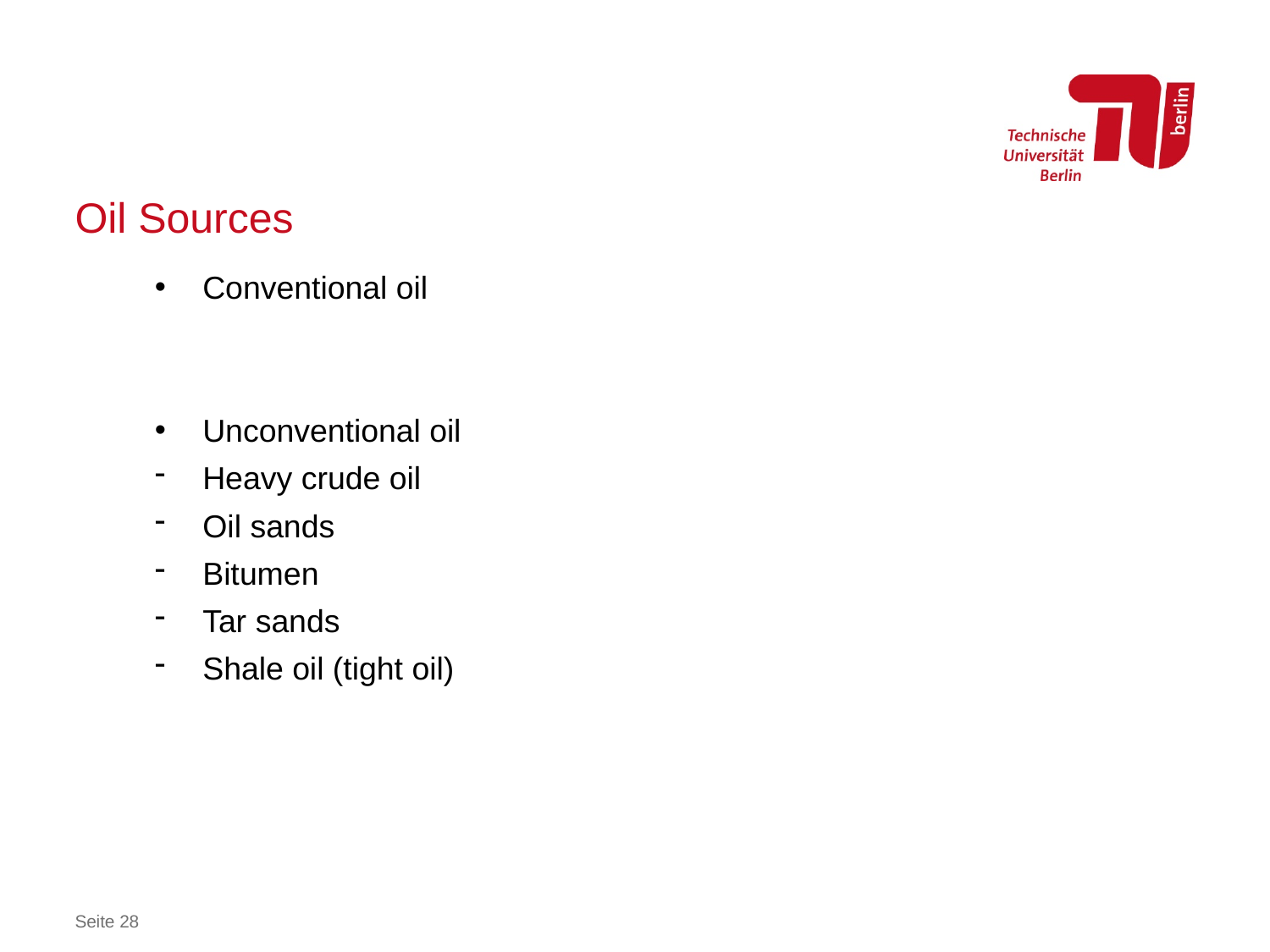

# Oil Sources
Conventional oil

Unconventional oil
Heavy crude oil
Oil sands
Bitumen
Tar sands
Shale oil (tight oil)
Seite 28